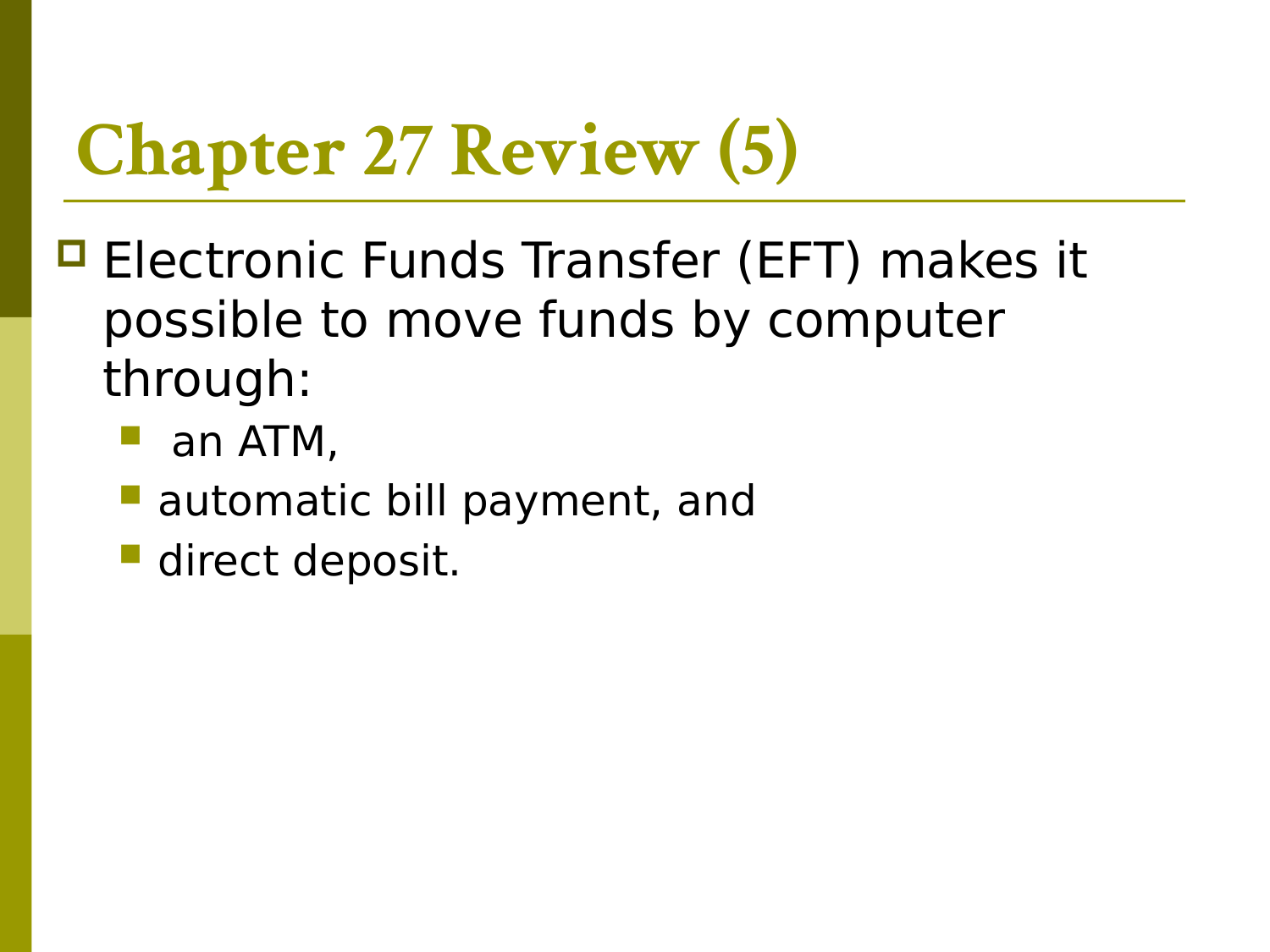

# Chapter 27 Review (5)
Electronic Funds Transfer (EFT) makes it possible to move funds by computer through:
 an ATM,
automatic bill payment, and
direct deposit.